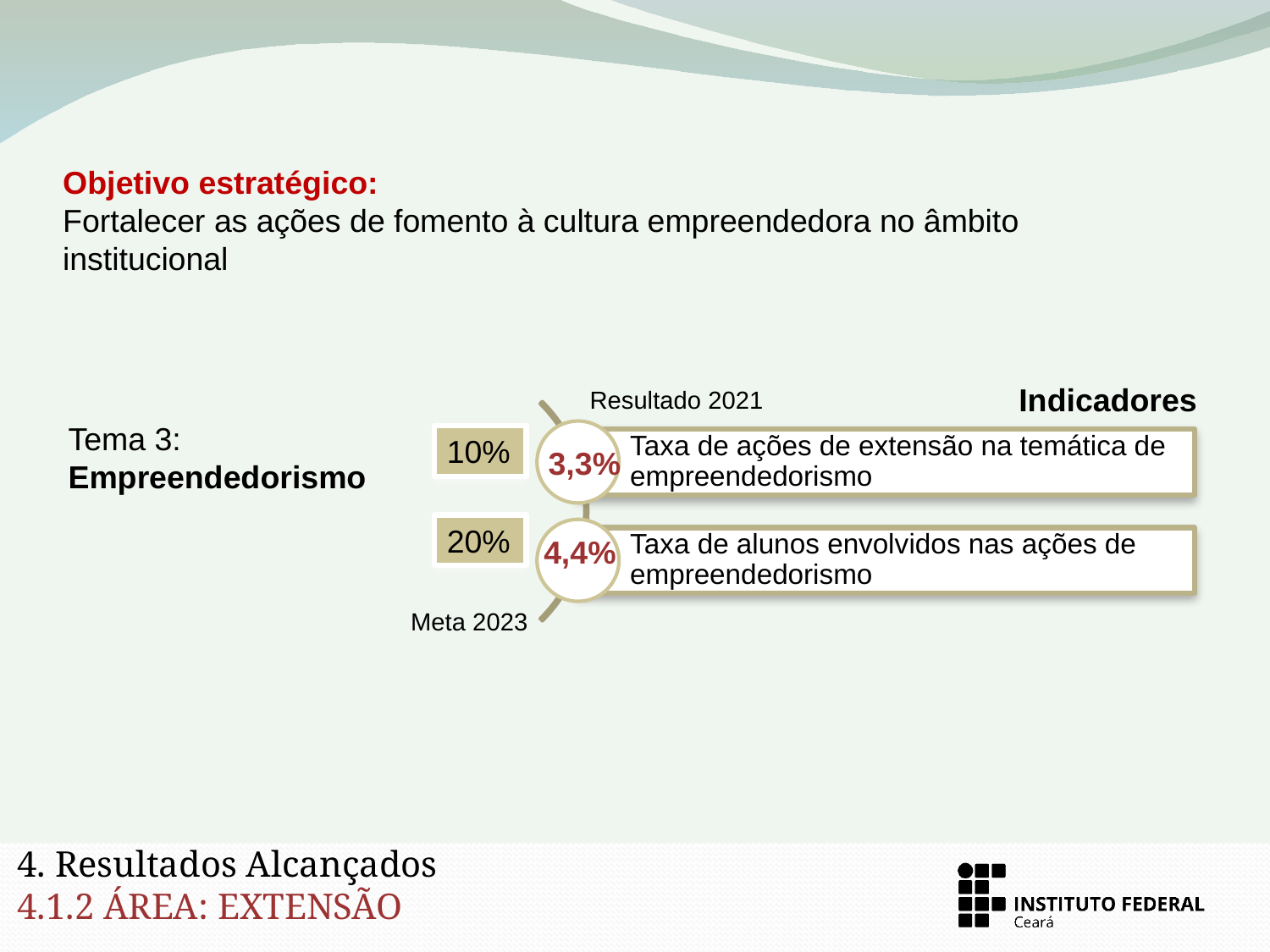

Objetivo estratégico:
Fortalecer as ações de fomento à cultura empreendedora no âmbito institucional

Indicadores
Resultado 2021
Taxa de ações de extensão na temática de empreendedorismo
Taxa de alunos envolvidos nas ações de empreendedorismo
Tema 3: Empreendedorismo
10%
3,3%
20%
4,4%
Meta 2023
4. Resultados Alcançados
4.1.2 ÁREA: EXTENSÃO